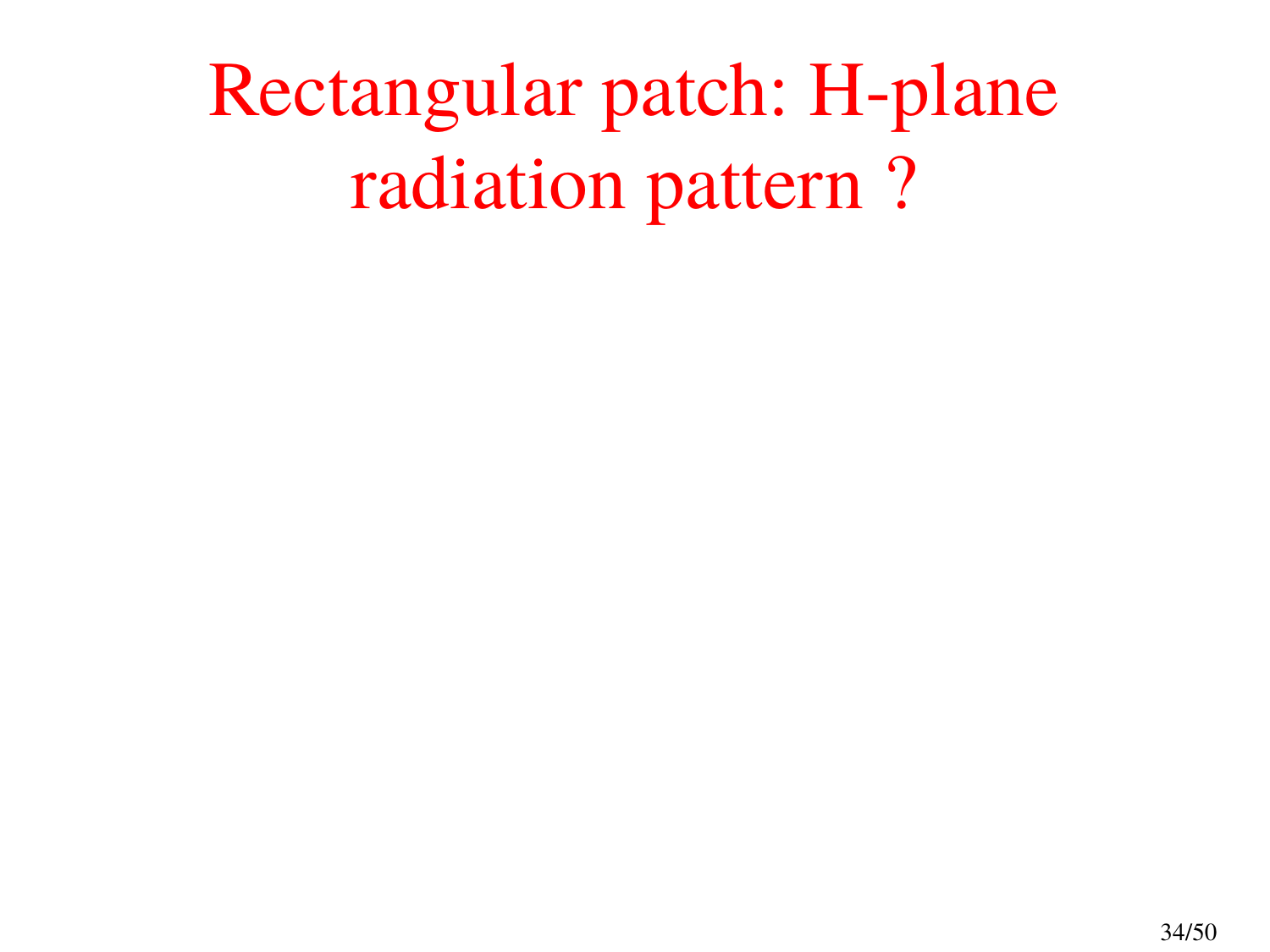

# Rectangular patch: H-plane radiation pattern ?